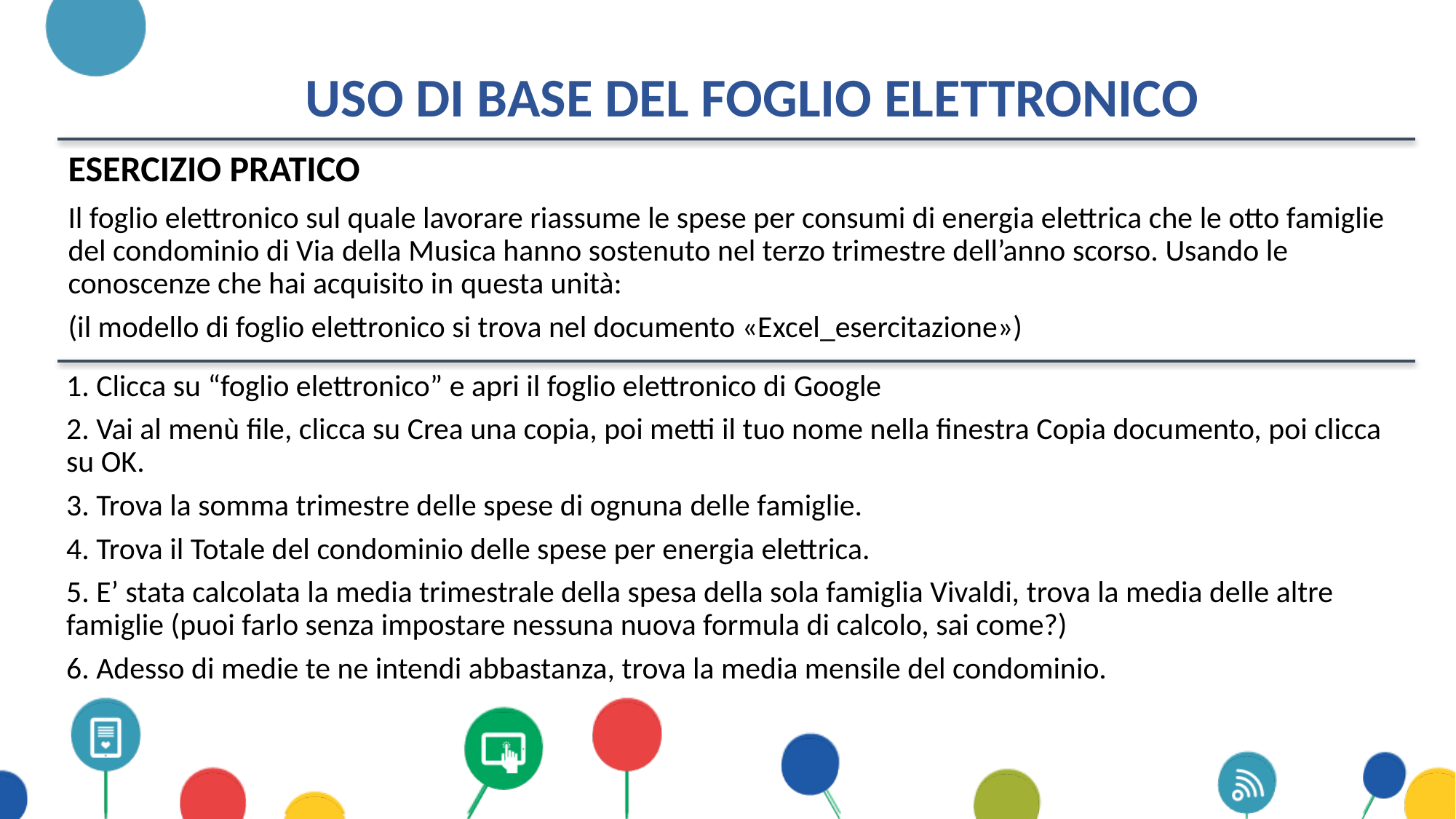

# Uso di base del foglio elettronico

ESERCIZIO PRATICO
Il foglio elettronico sul quale lavorare riassume le spese per consumi di energia elettrica che le otto famiglie del condominio di Via della Musica hanno sostenuto nel terzo trimestre dell’anno scorso. Usando le conoscenze che hai acquisito in questa unità:
(il modello di foglio elettronico si trova nel documento «Excel_esercitazione»)

1. Clicca su “foglio elettronico” e apri il foglio elettronico di Google
2. Vai al menù file, clicca su Crea una copia, poi metti il tuo nome nella finestra Copia documento, poi clicca su OK.
3. Trova la somma trimestre delle spese di ognuna delle famiglie.
4. Trova il Totale del condominio delle spese per energia elettrica.
5. E’ stata calcolata la media trimestrale della spesa della sola famiglia Vivaldi, trova la media delle altre famiglie (puoi farlo senza impostare nessuna nuova formula di calcolo, sai come?)
6. Adesso di medie te ne intendi abbastanza, trova la media mensile del condominio.